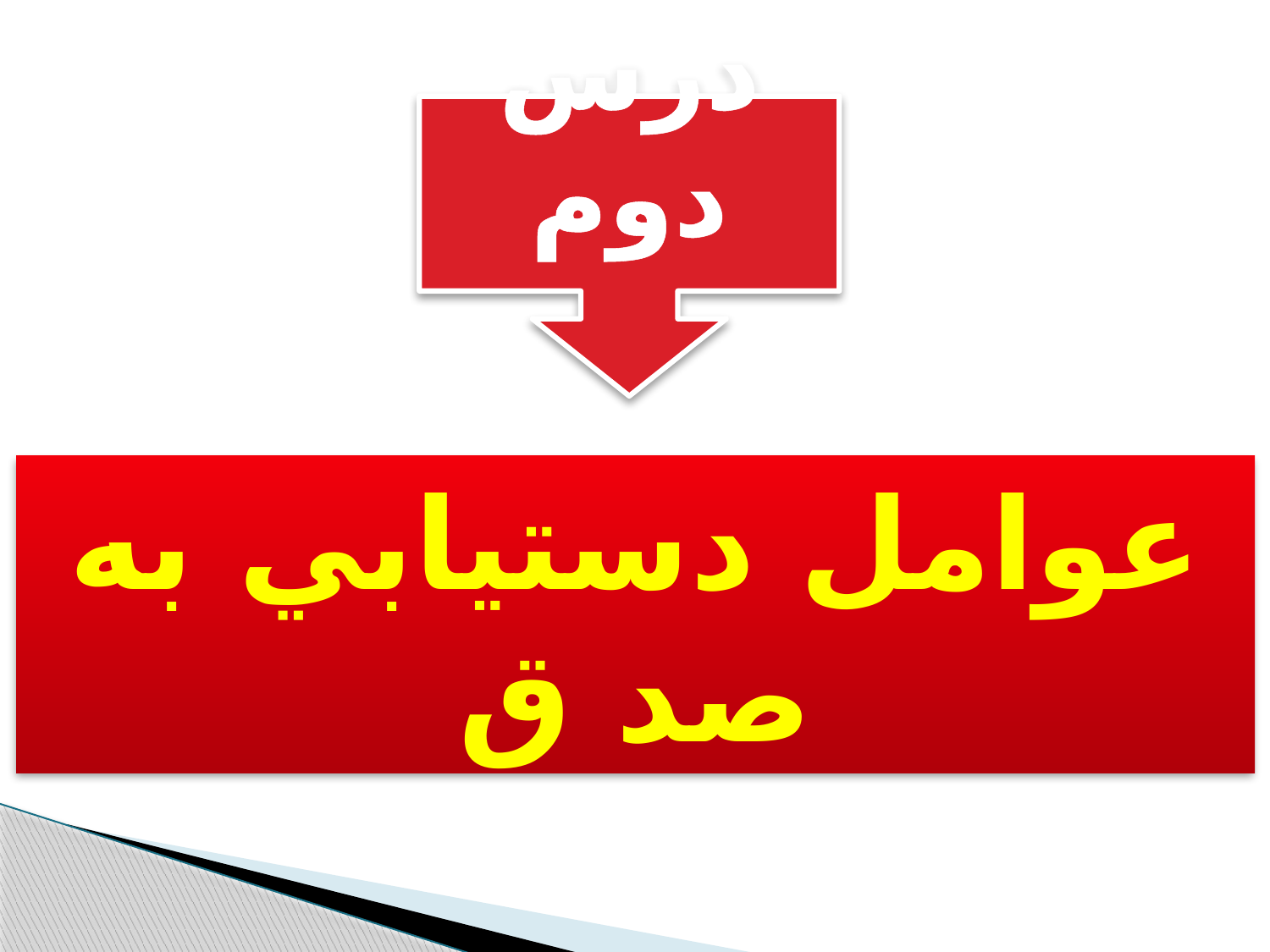

درس دوم

عوامل دستيابي به صد ق